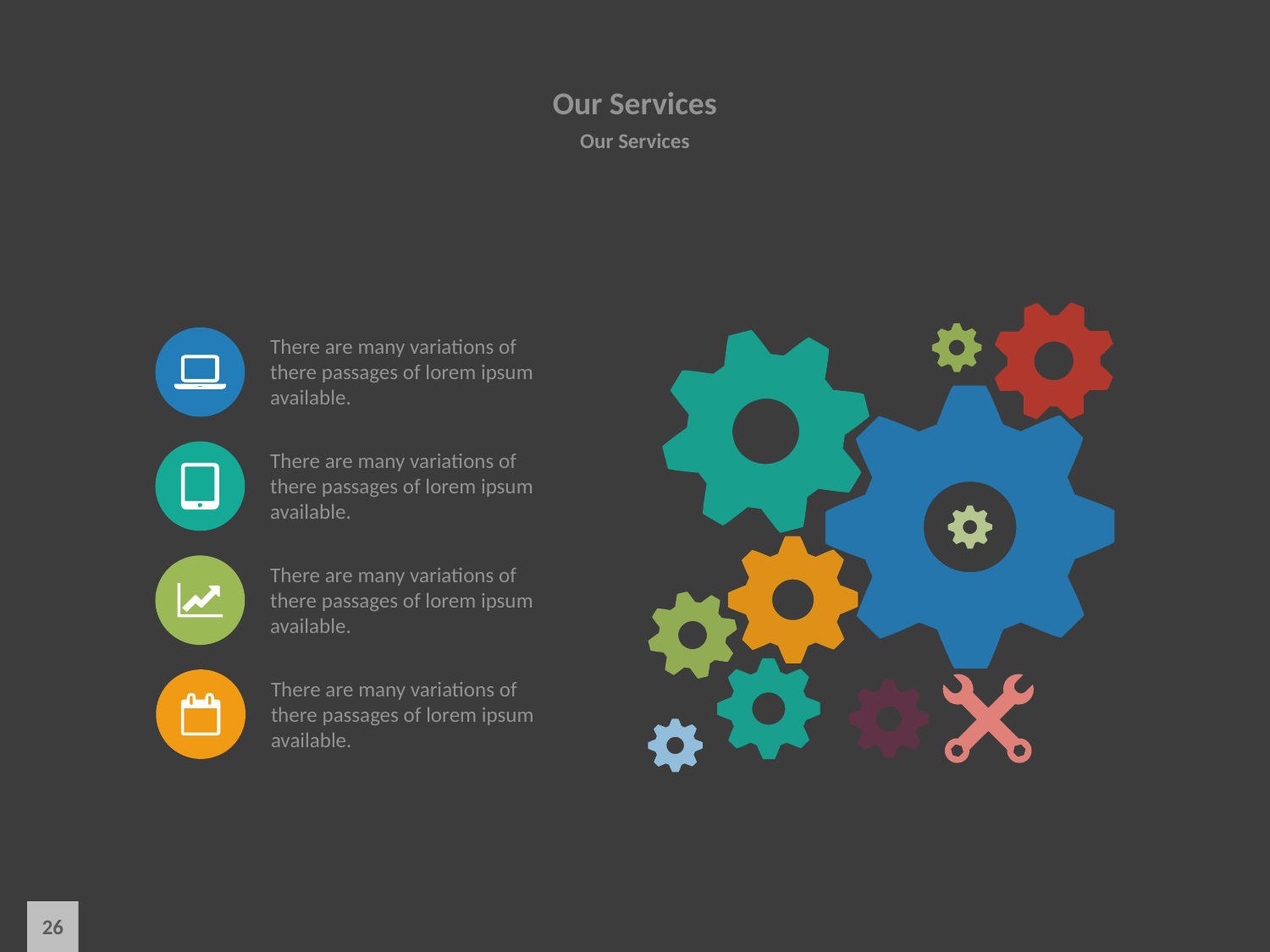

# Our Services
Our Services

There are many variations of there passages of lorem ipsum available.

There are many variations of there passages of lorem ipsum available.

There are many variations of there passages of lorem ipsum available.

There are many variations of there passages of lorem ipsum available.